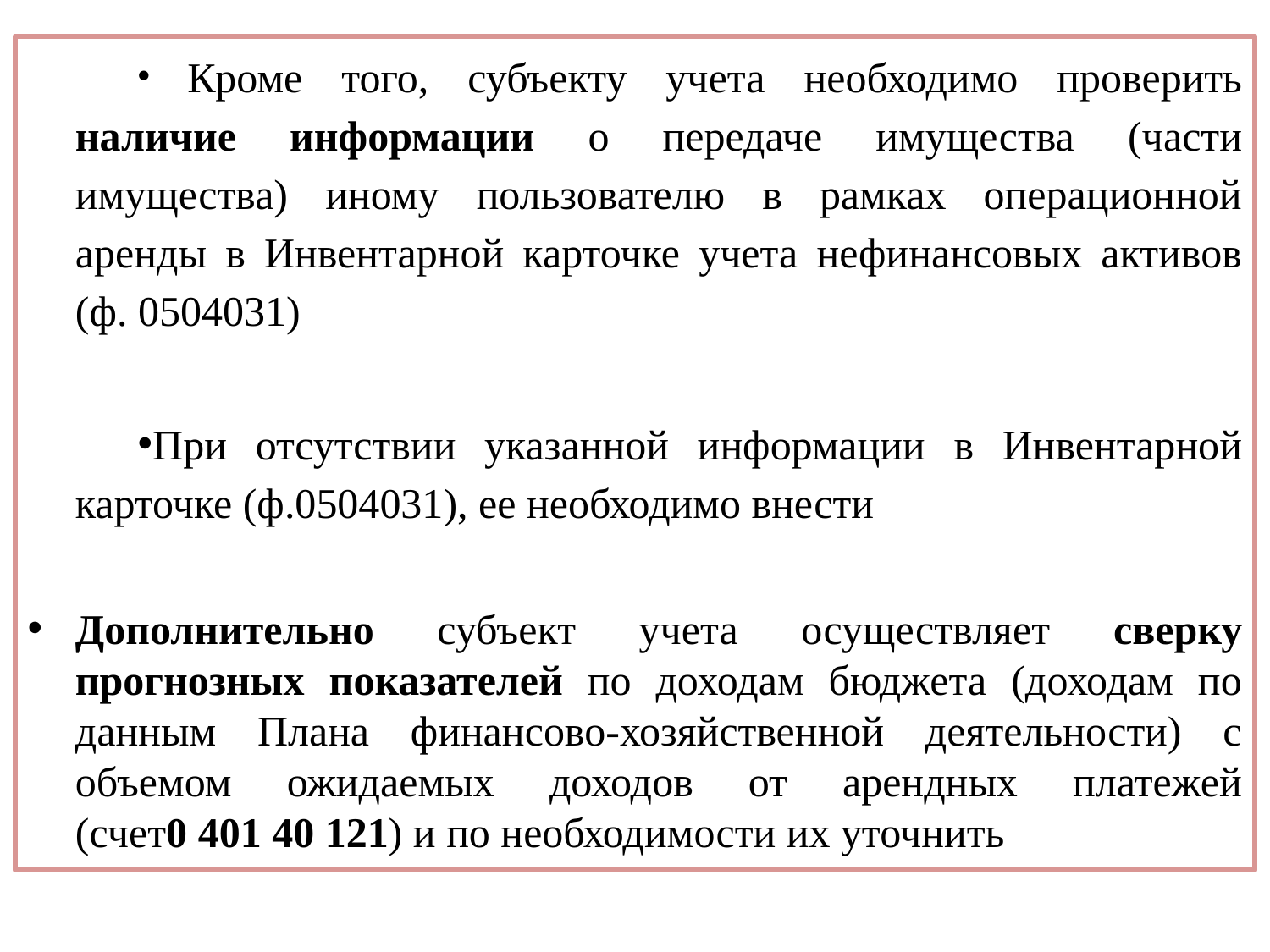

Кроме того, субъекту учета необходимо проверить наличие информации о передаче имущества (части имущества) иному пользователю в рамках операционной аренды в Инвентарной карточке учета нефинансовых активов (ф. 0504031)

При отсутствии указанной информации в Инвентарной карточке (ф.0504031), ее необходимо внести

Дополнительно субъект учета осуществляет сверку прогнозных показателей по доходам бюджета (доходам по данным Плана финансово-хозяйственной деятельности) с объемом ожидаемых доходов от арендных платежей (счет0 401 40 121) и по необходимости их уточнить